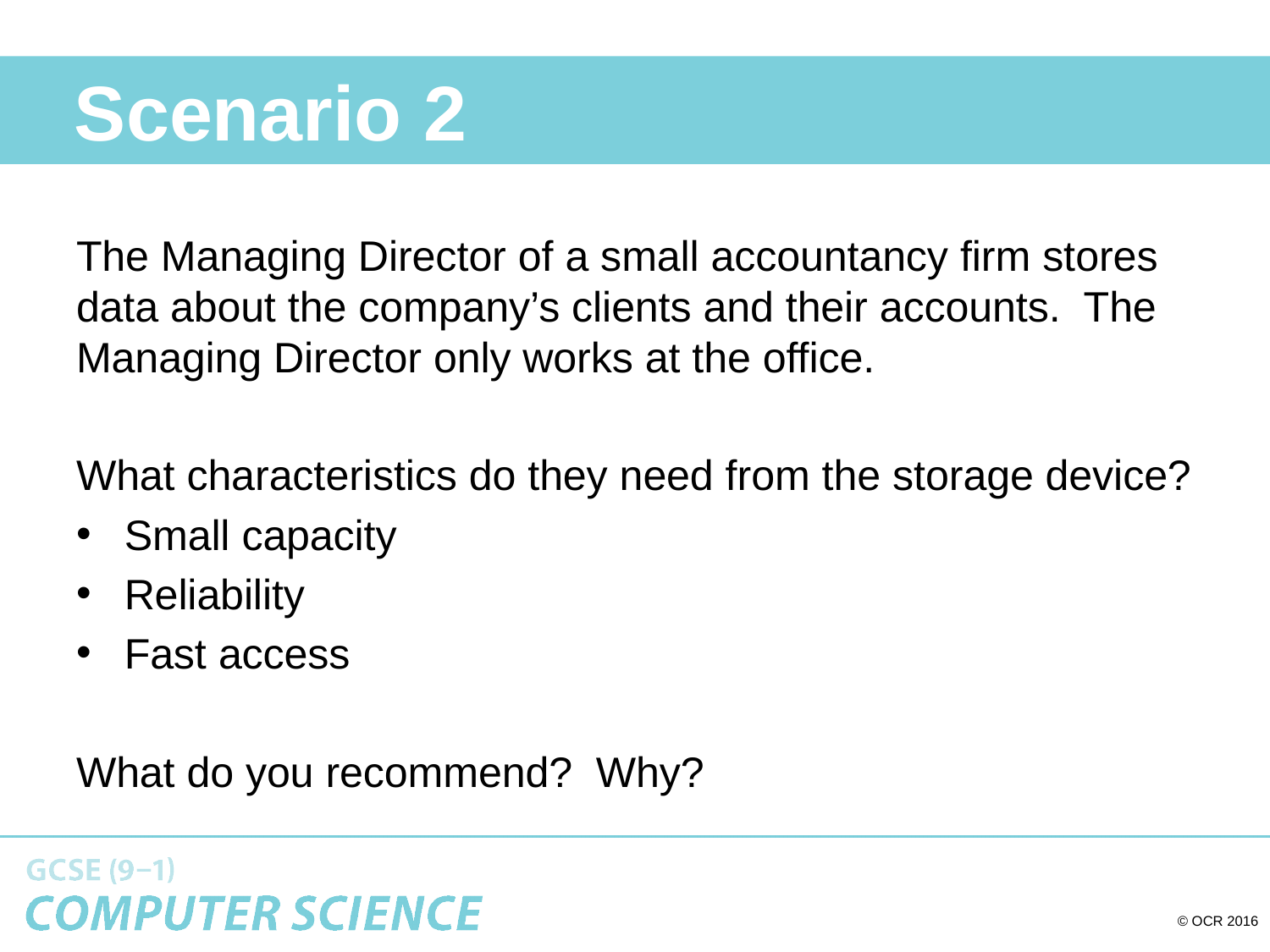

# Scenario 2
The Managing Director of a small accountancy firm stores data about the company’s clients and their accounts.  The Managing Director only works at the office.

What characteristics do they need from the storage device?
Small capacity
Reliability
Fast access

What do you recommend?  Why?